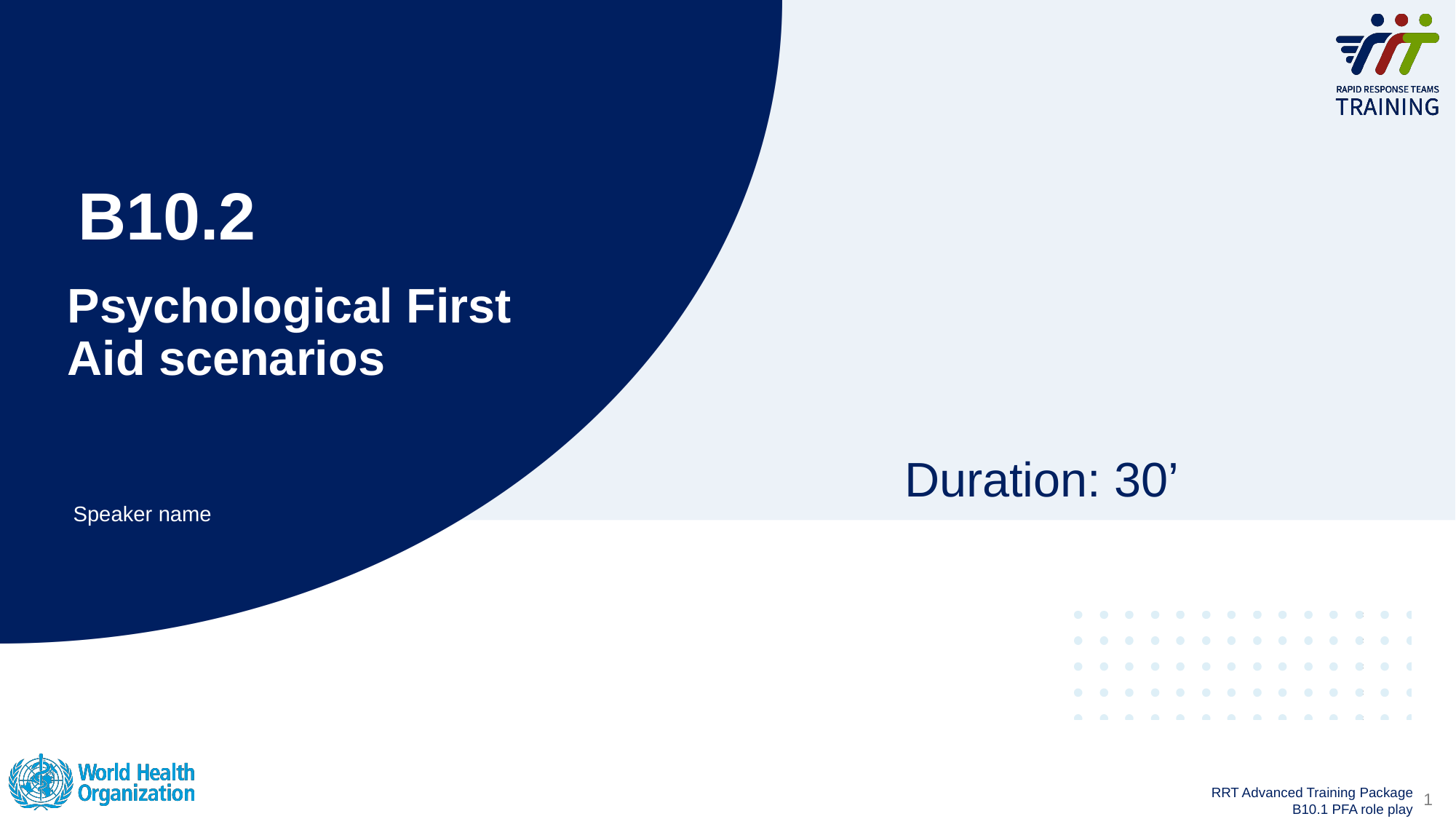

B10.2
# Psychological First Aid scenarios
Duration: 30’​
Speaker name